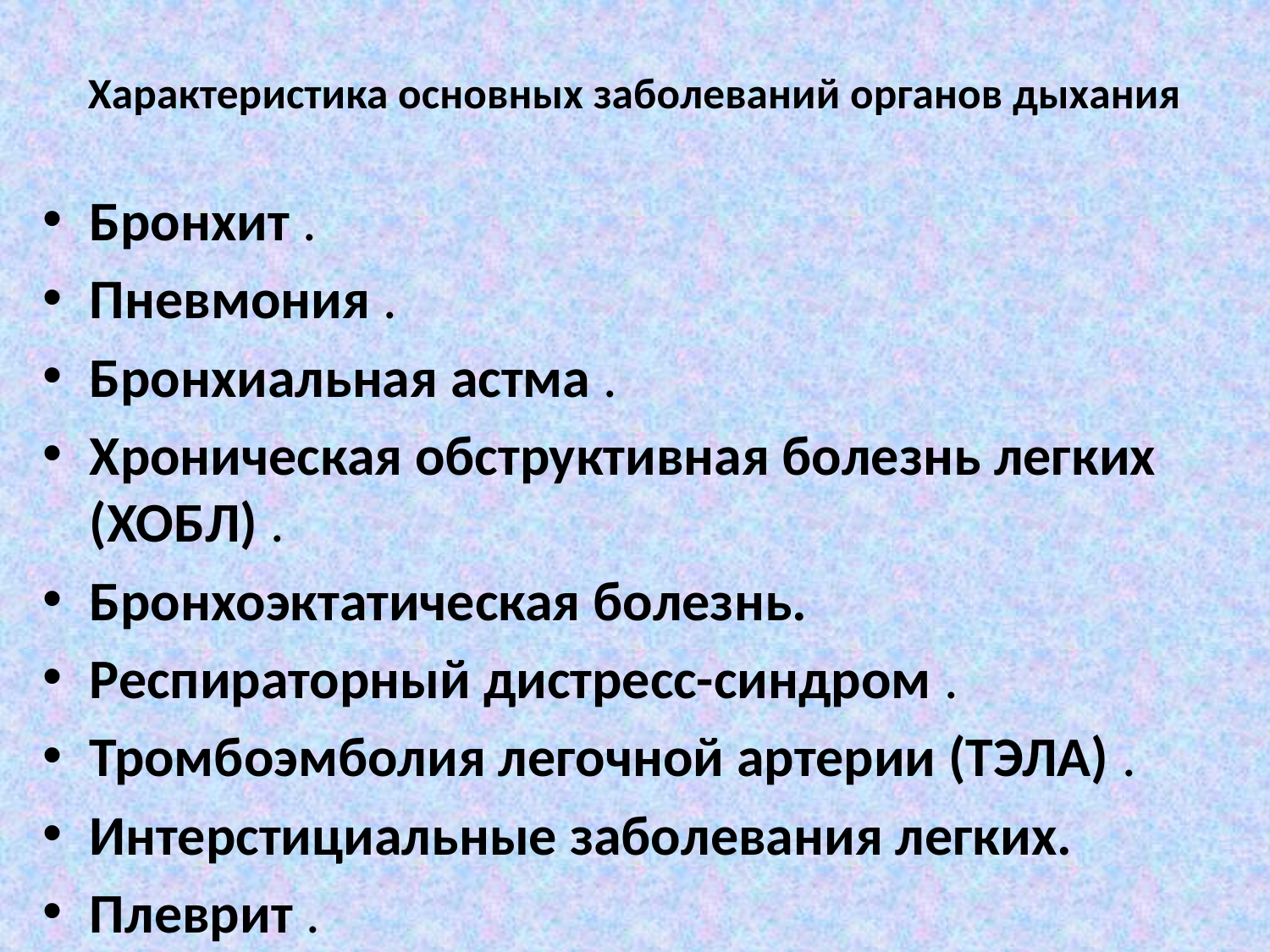

# Характеристика основных заболеваний органов дыхания
Бронхит .
Пневмония .
Бронхиальная астма .
Хроническая обструктивная болезнь легких (ХОБЛ) .
Бронхоэктатическая болезнь.
Респираторный дистресс-синдром .
Тромбоэмболия легочной артерии (ТЭЛА) .
Интерстициальные заболевания легких.
Плеврит .